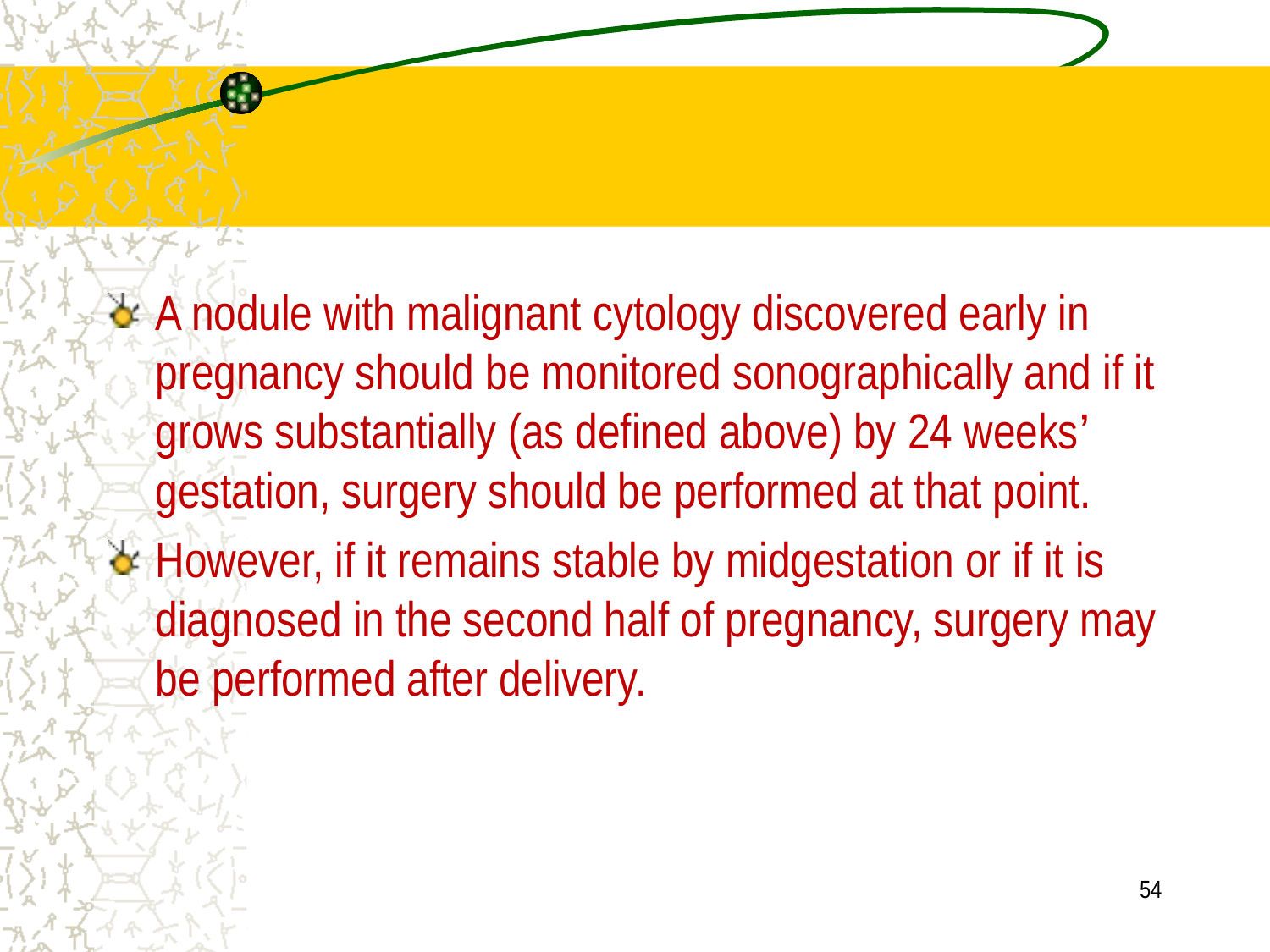

#
A nodule with malignant cytology discovered early in pregnancy should be monitored sonographically and if it grows substantially (as defined above) by 24 weeks’ gestation, surgery should be performed at that point.
However, if it remains stable by midgestation or if it is diagnosed in the second half of pregnancy, surgery may be performed after delivery.

54